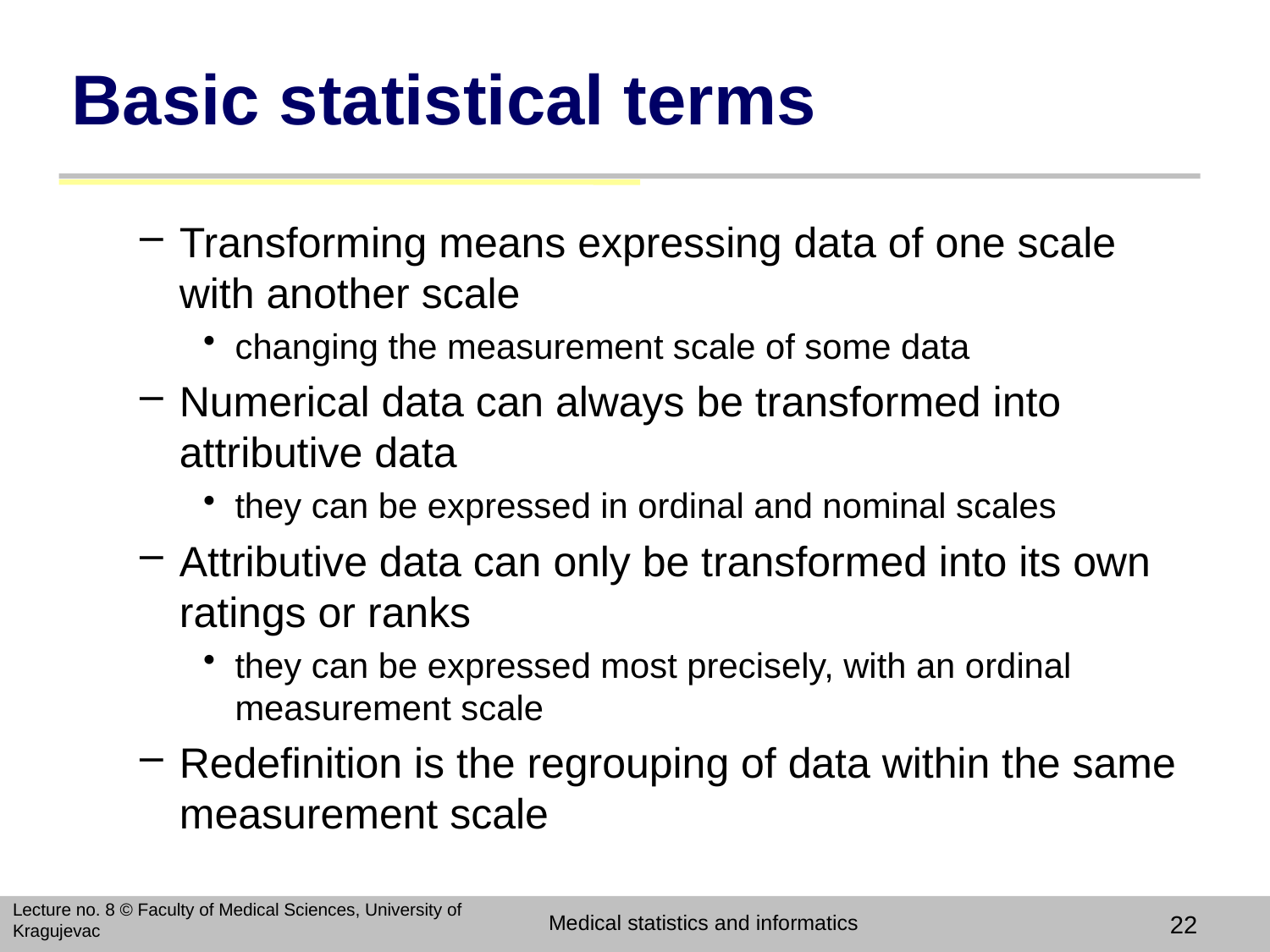

# Basic statistical terms
Transforming means expressing data of one scale with another scale
changing the measurement scale of some data
Numerical data can always be transformed into attributive data
they can be expressed in ordinal and nominal scales
Attributive data can only be transformed into its own ratings or ranks
they can be expressed most precisely, with an ordinal measurement scale
Redefinition is the regrouping of data within the same measurement scale
Lecture no. 8 © Faculty of Medical Sciences, University of Kragujevac
Medical statistics and informatics
22